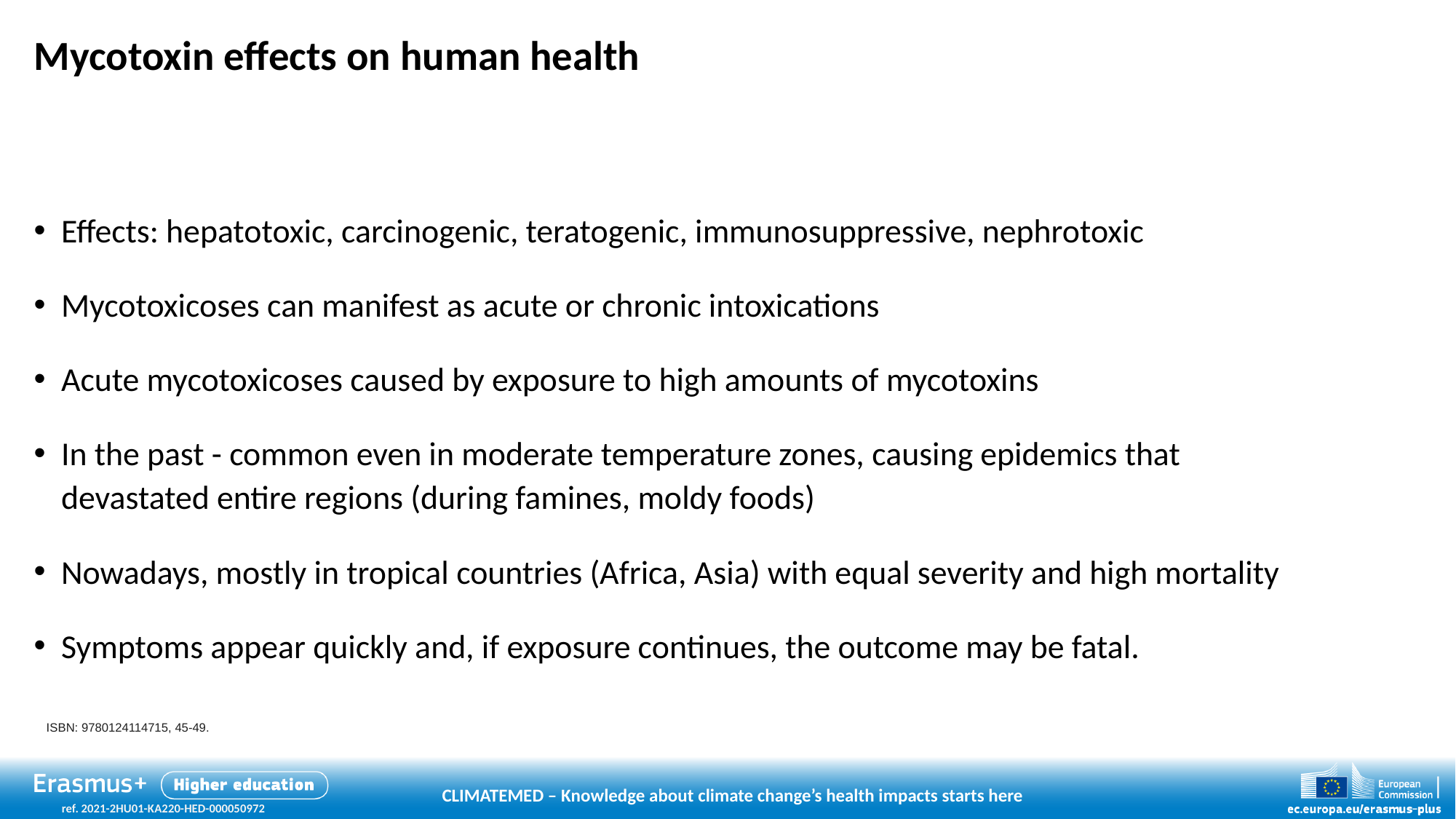

# Mycotoxin effects on human health
Effects: hepatotoxic, carcinogenic, teratogenic, immunosuppressive, nephrotoxic
Mycotoxicoses can manifest as acute or chronic intoxications
Acute mycotoxicoses caused by exposure to high amounts of mycotoxins
In the past - common even in moderate temperature zones, causing epidemics that devastated entire regions (during famines, moldy foods)
Nowadays, mostly in tropical countries (Africa, Asia) with equal severity and high mortality
Symptoms appear quickly and, if exposure continues, the outcome may be fatal.
ISBN: 9780124114715, 45-49.